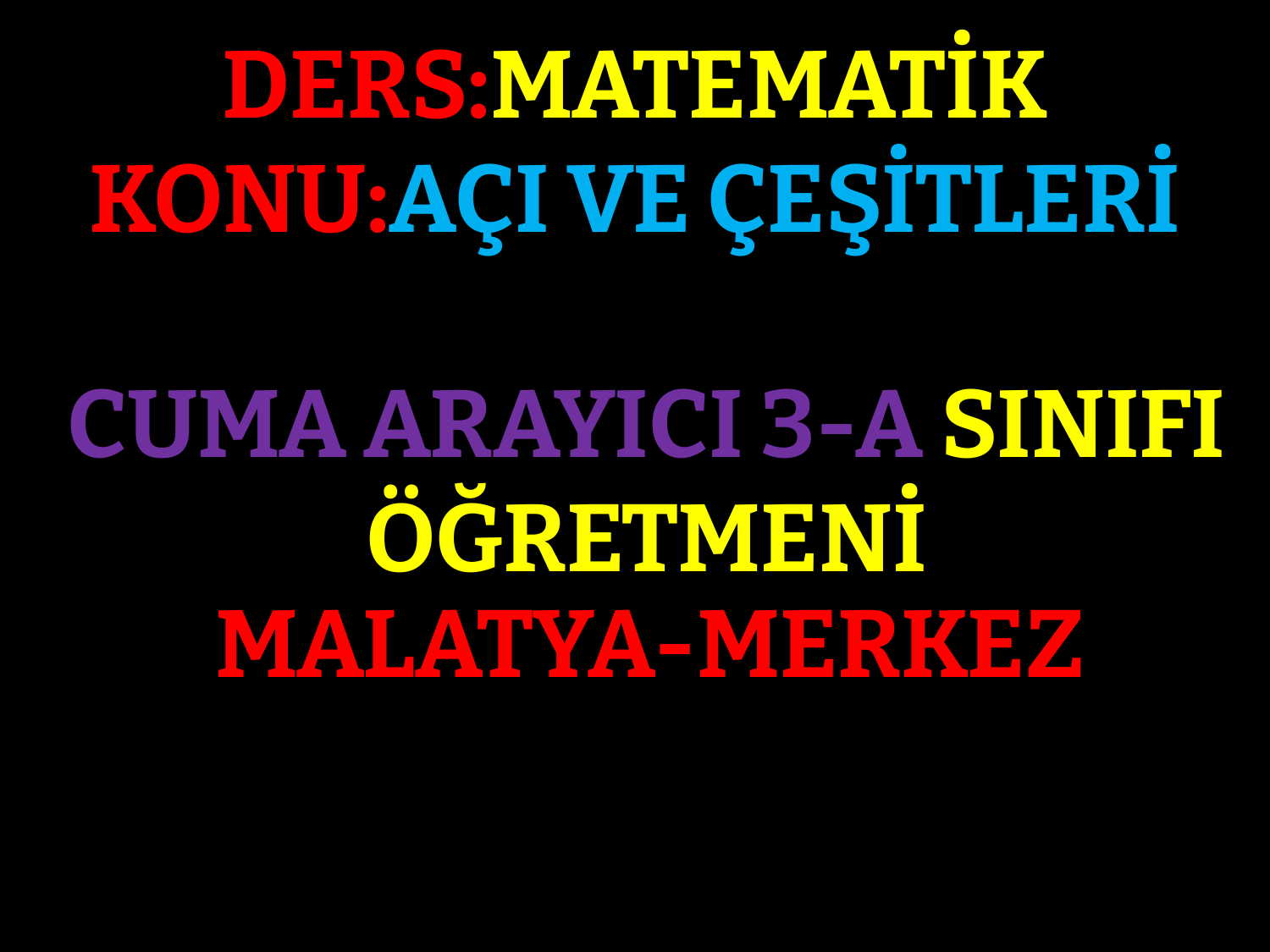

DERS:MATEMATİK
KONU:AÇI VE ÇEŞİTLERİ
#
CUMA ARAYICI 3-A SINIFI ÖĞRETMENİ
MALATYA-MERKEZ